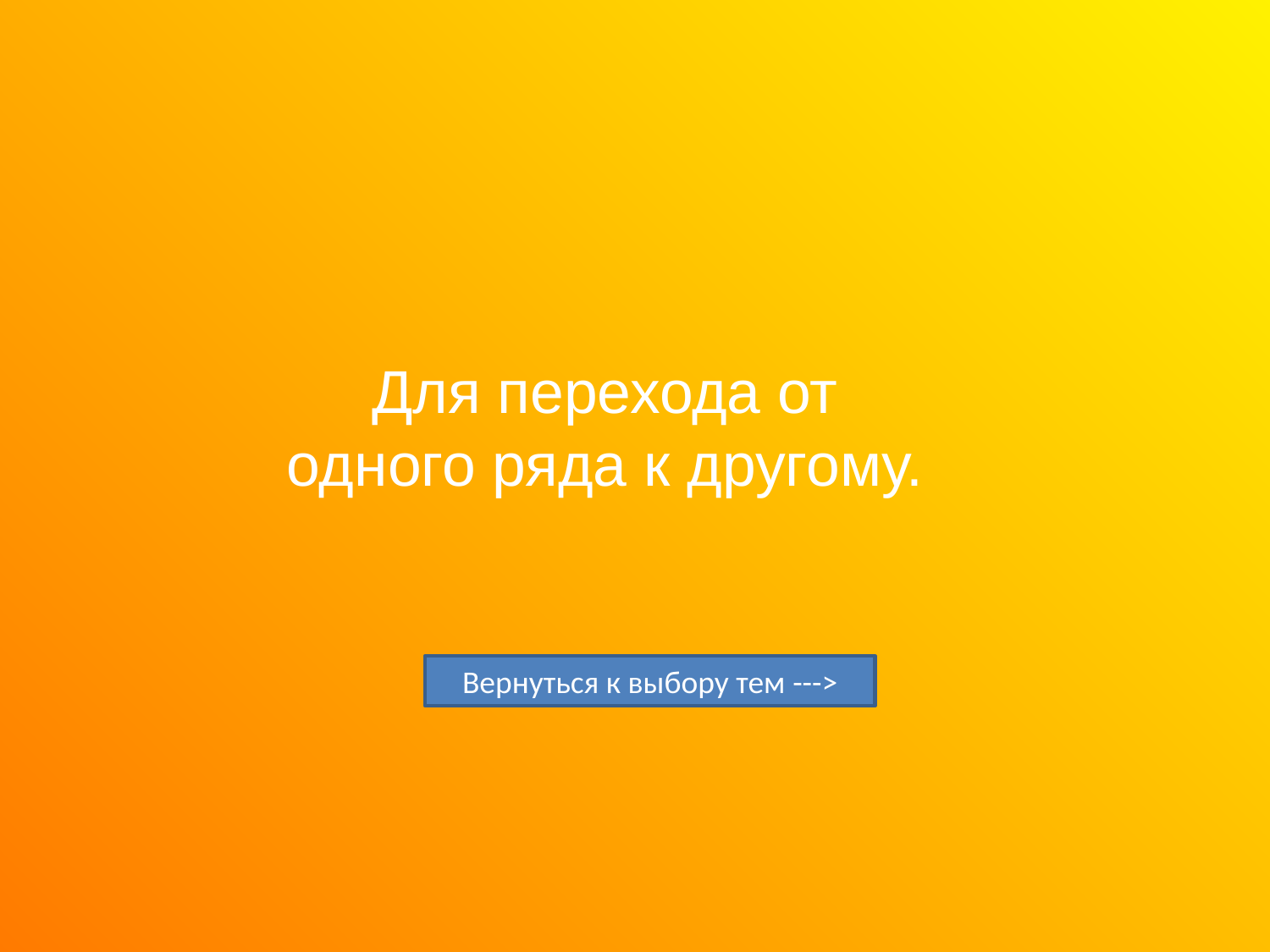

# Для перехода от одного ряда к другому.